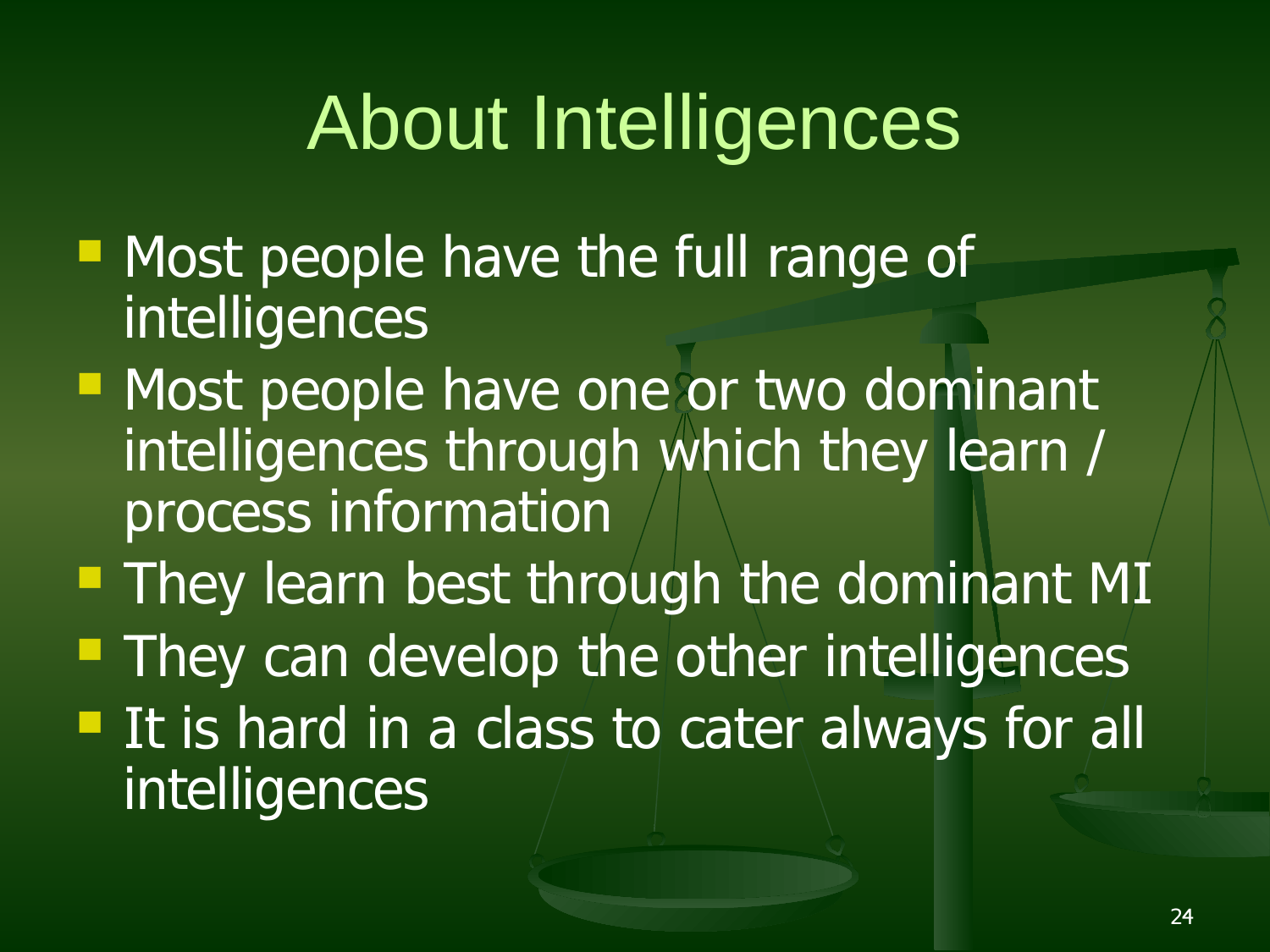

# About Intelligences
Most people have the full range of intelligences
Most people have one or two dominant intelligences through which they learn / process information
They learn best through the dominant MI
They can develop the other intelligences
It is hard in a class to cater always for all intelligences
24